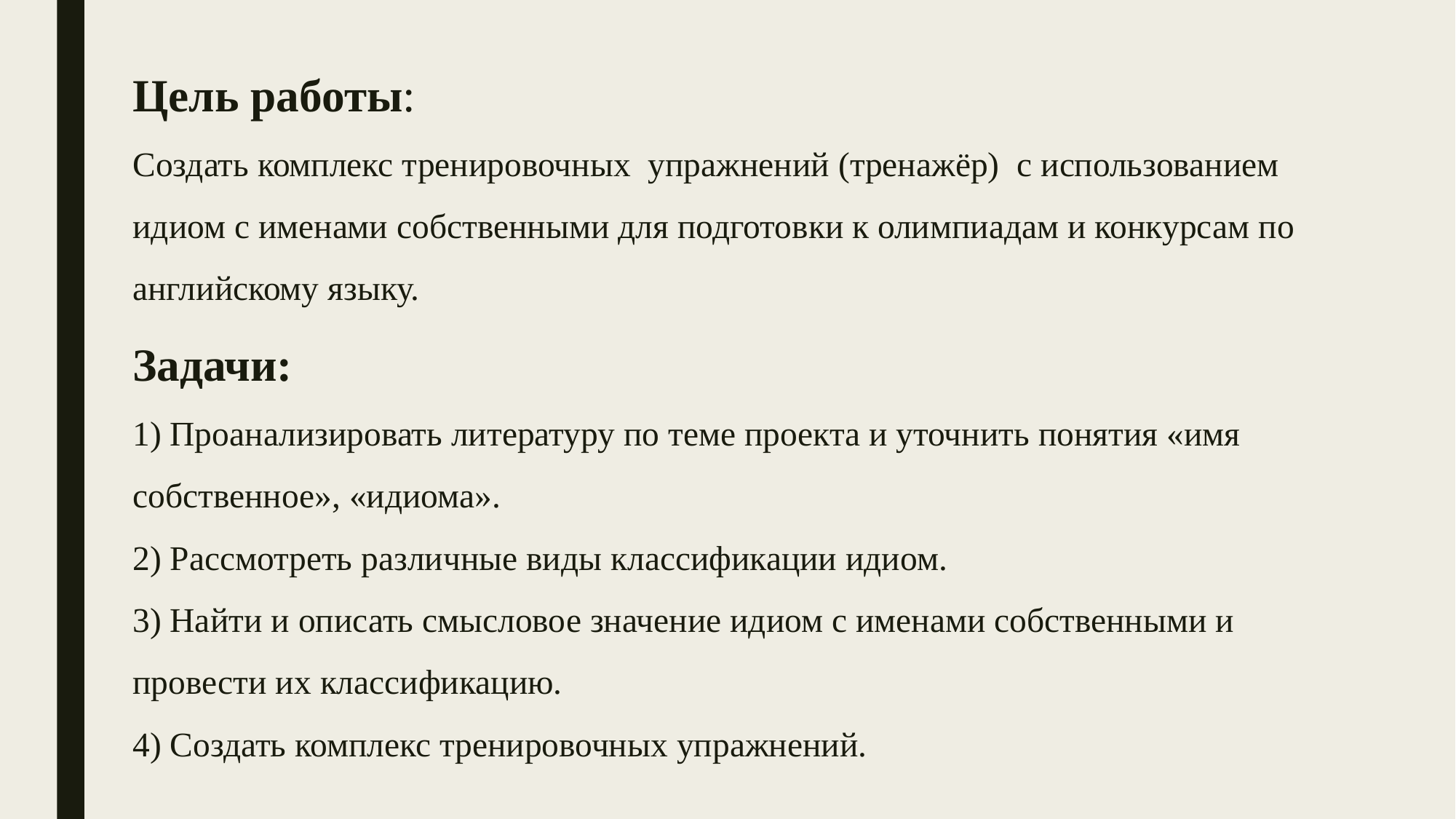

# Цель работы: Создать комплекс тренировочных  упражнений (тренажёр)  с использованием идиом с именами собственными для подготовки к олимпиадам и конкурсам по английскому языку. Задачи: 1) Проанализировать литературу по теме проекта и уточнить понятия «имя собственное», «идиома». 2) Рассмотреть различные виды классификации идиом. 3) Найти и описать смысловое значение идиом с именами собственными и провести их классификацию. 4) Создать комплекс тренировочных упражнений.